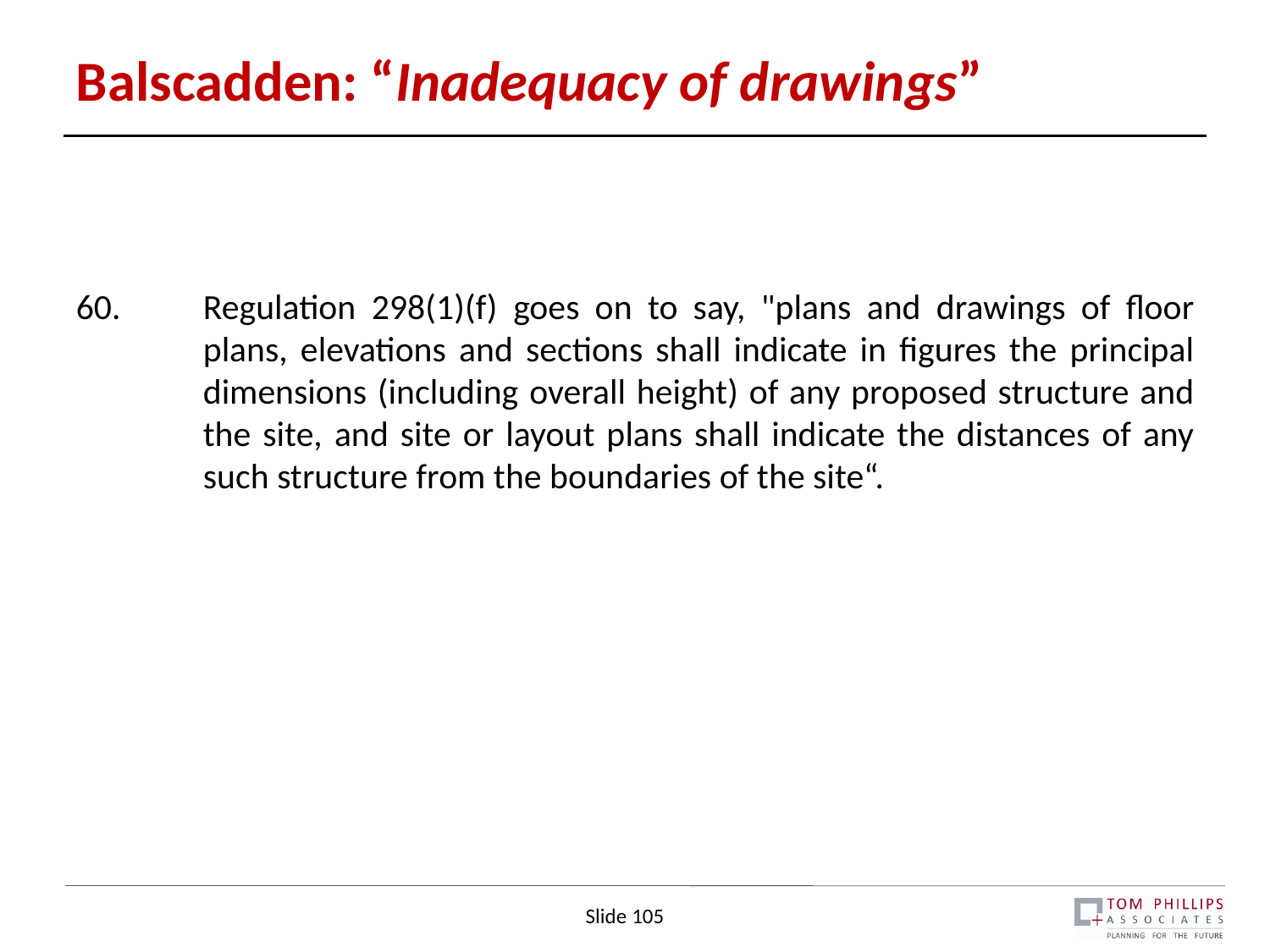

# Balscadden: “Inadequacy of drawings”
60.	Regulation 298(1)(f) goes on to say, "plans and drawings of floor 	plans, elevations and sections shall indicate in figures the principal 	dimensions (including overall height) of any proposed structure and 	the site, and site or layout plans shall indicate the distances of any 	such structure from the boundaries of the site“.